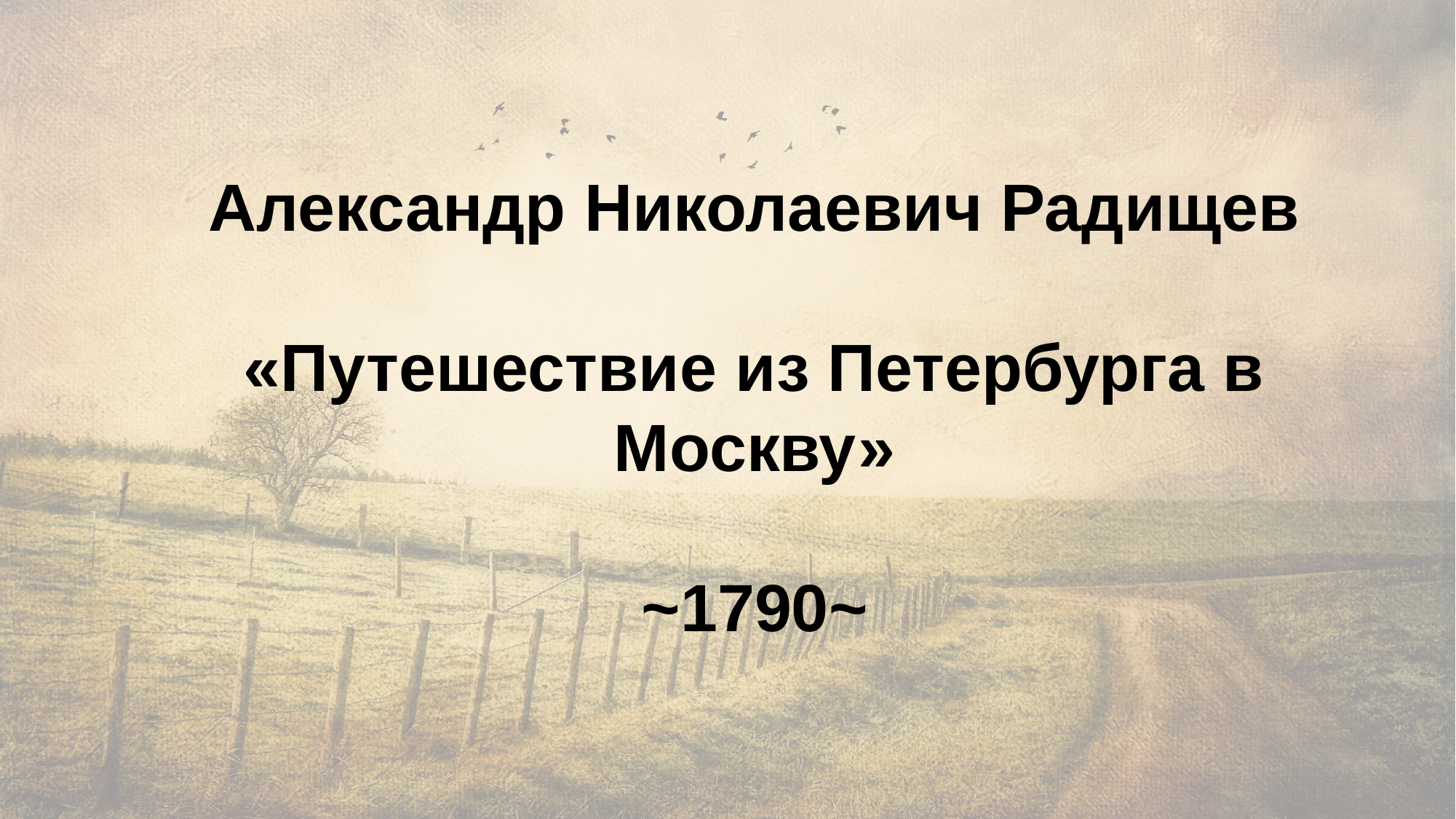

Александр Николаевич Радищев

«Путешествие из Петербурга в Москву»

~1790~